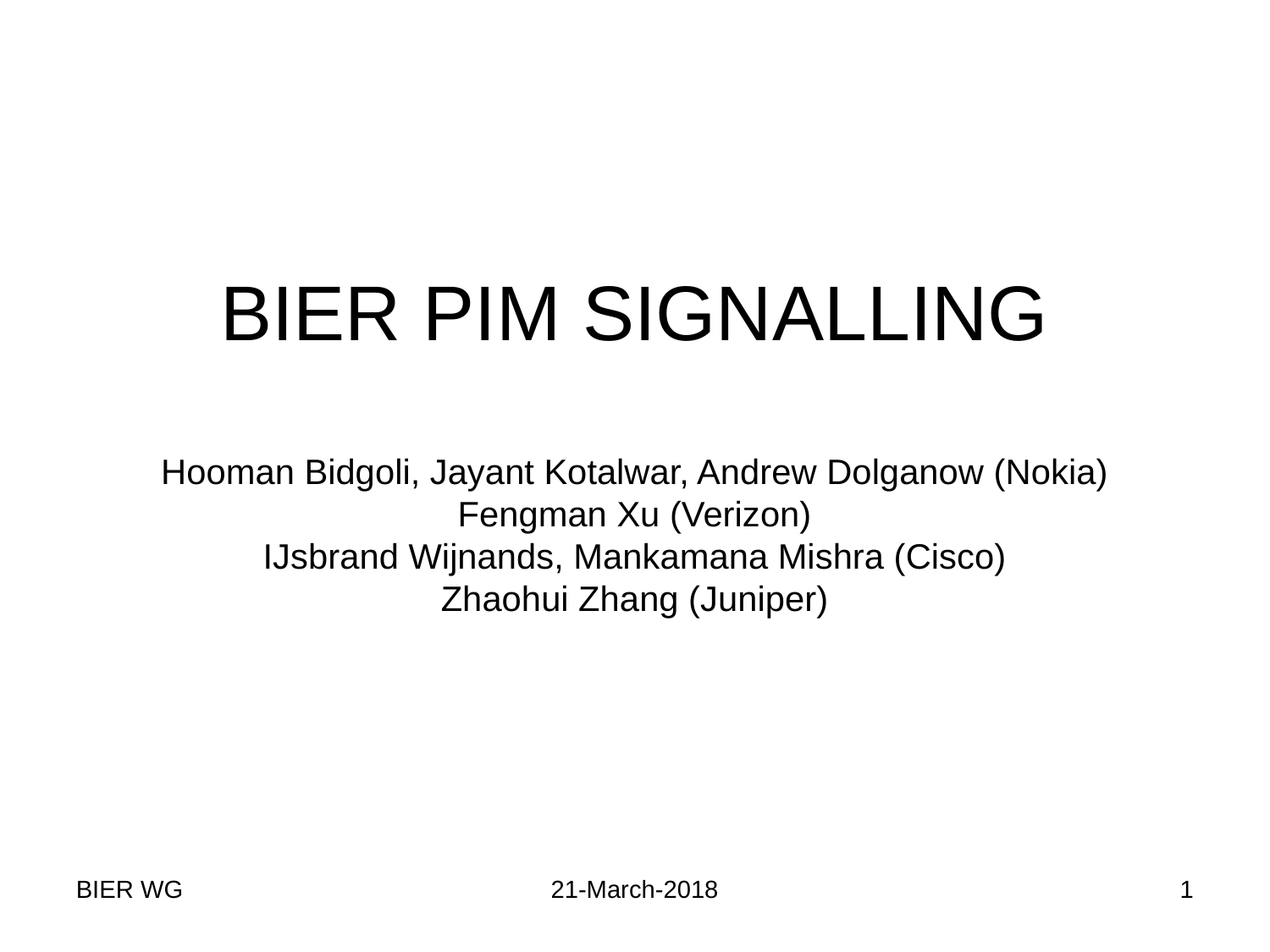

# BIER PIM SIGNALLING Hooman Bidgoli, Jayant Kotalwar, Andrew Dolganow (Nokia) Fengman Xu (Verizon) IJsbrand Wijnands, Mankamana Mishra (Cisco) Zhaohui Zhang (Juniper)
BIER WG
21-March-2018
1